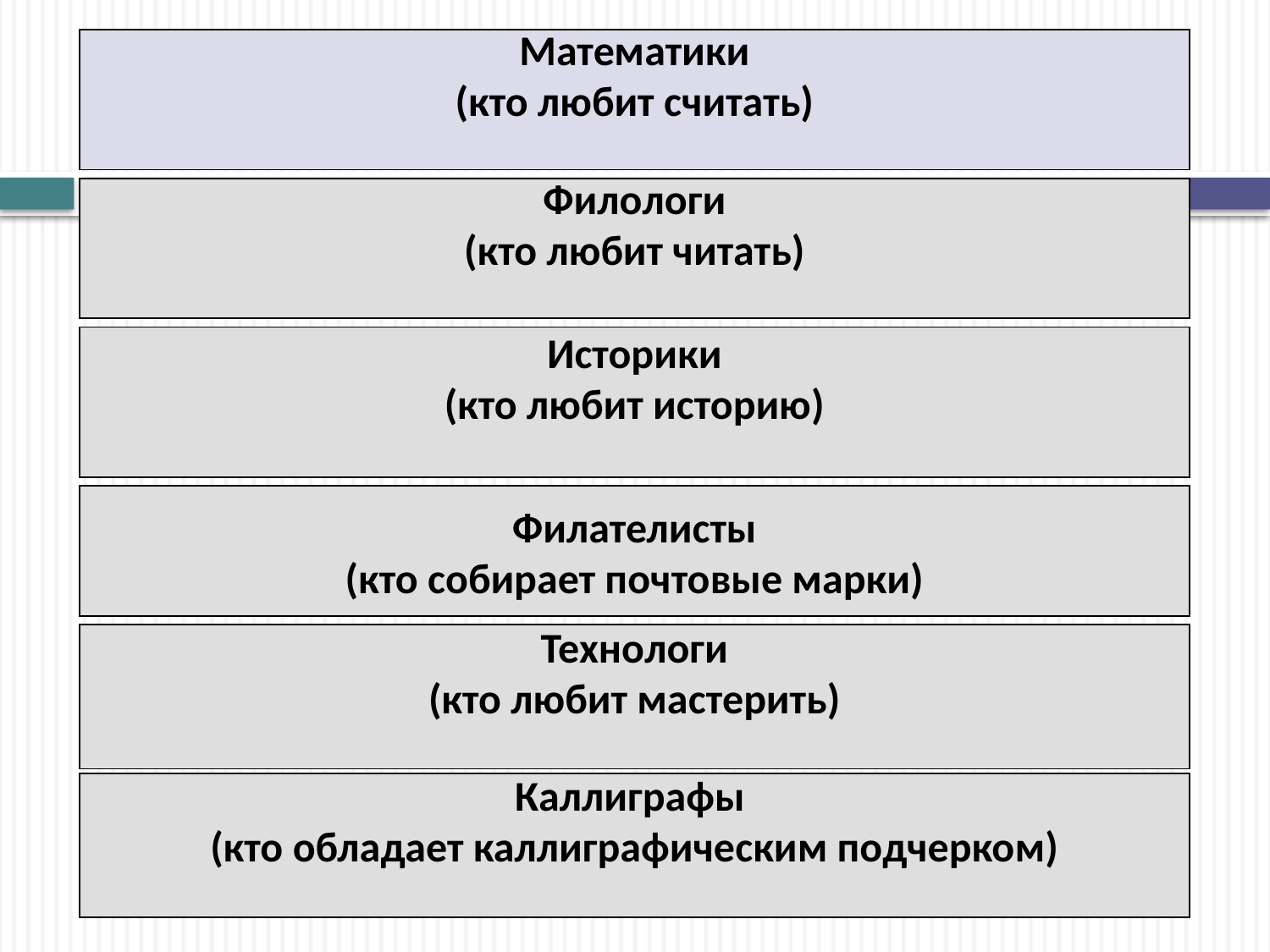

Математики
(кто любит считать)

Филологи
(кто любит читать)

Историки
(кто любит историю)

Филателисты
(кто собирает почтовые марки)

Технологи
(кто любит мастерить)

Каллиграфы
(кто обладает каллиграфическим подчерком)